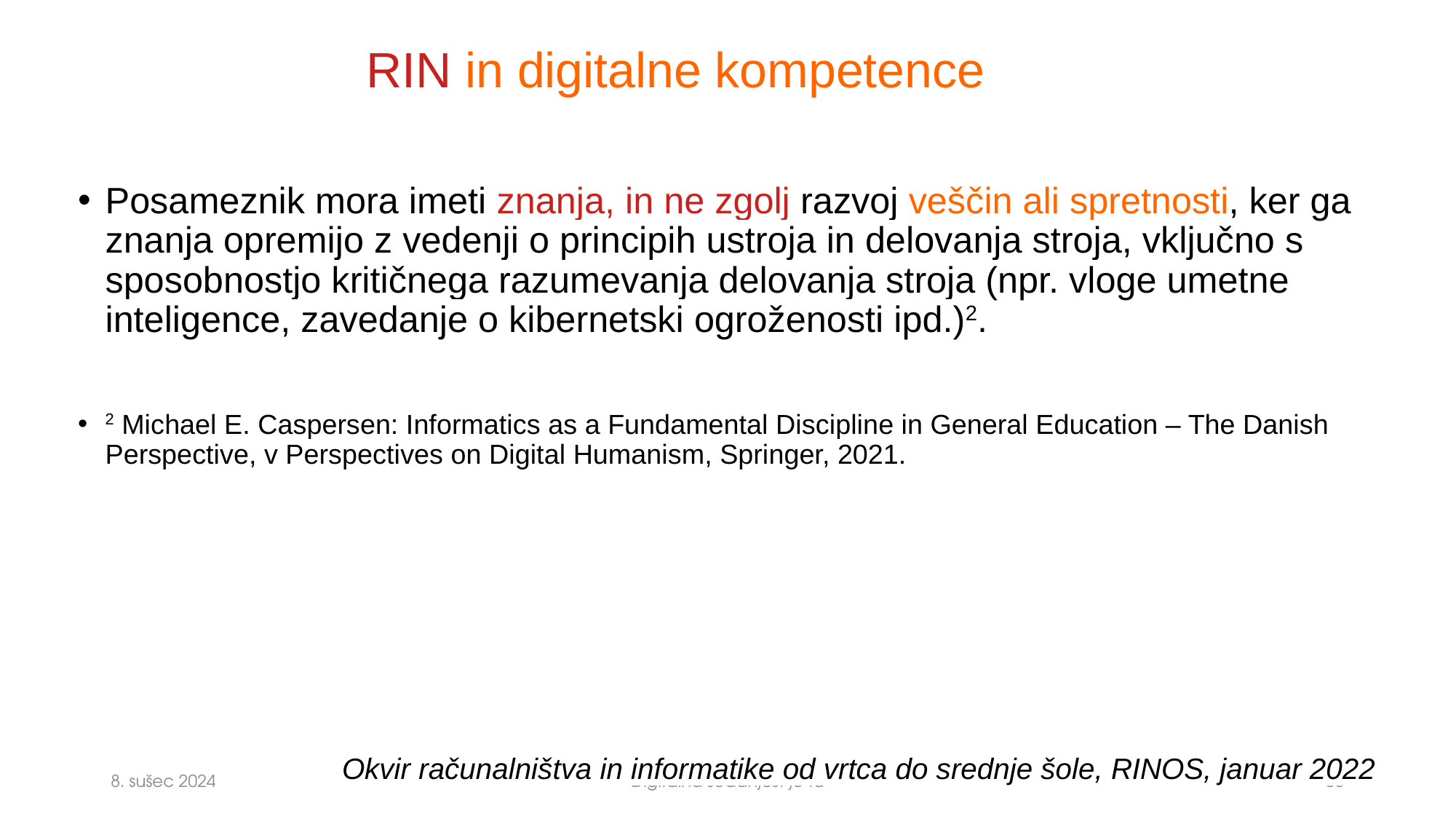

# RIN in digitalne kompetence
Posameznik mora imeti znanja, in ne zgolj razvoj veščin ali spretnosti, ker ga znanja opremijo z vedenji o principih ustroja in delovanja stroja, vključno s sposobnostjo kritičnega razumevanja delovanja stroja (npr. vloge umetne inteligence, zavedanje o kibernetski ogroženosti ipd.)2.

2 Michael E. Caspersen: Informatics as a Fundamental Discipline in General Education – The Danish Perspective, v Perspectives on Digital Humanism, Springer, 2021.

Okvir računalništva in informatike od vrtca do srednje šole, RINOS, januar 2022
8. sušec 2024
Digitalna sedanjost je tu
35